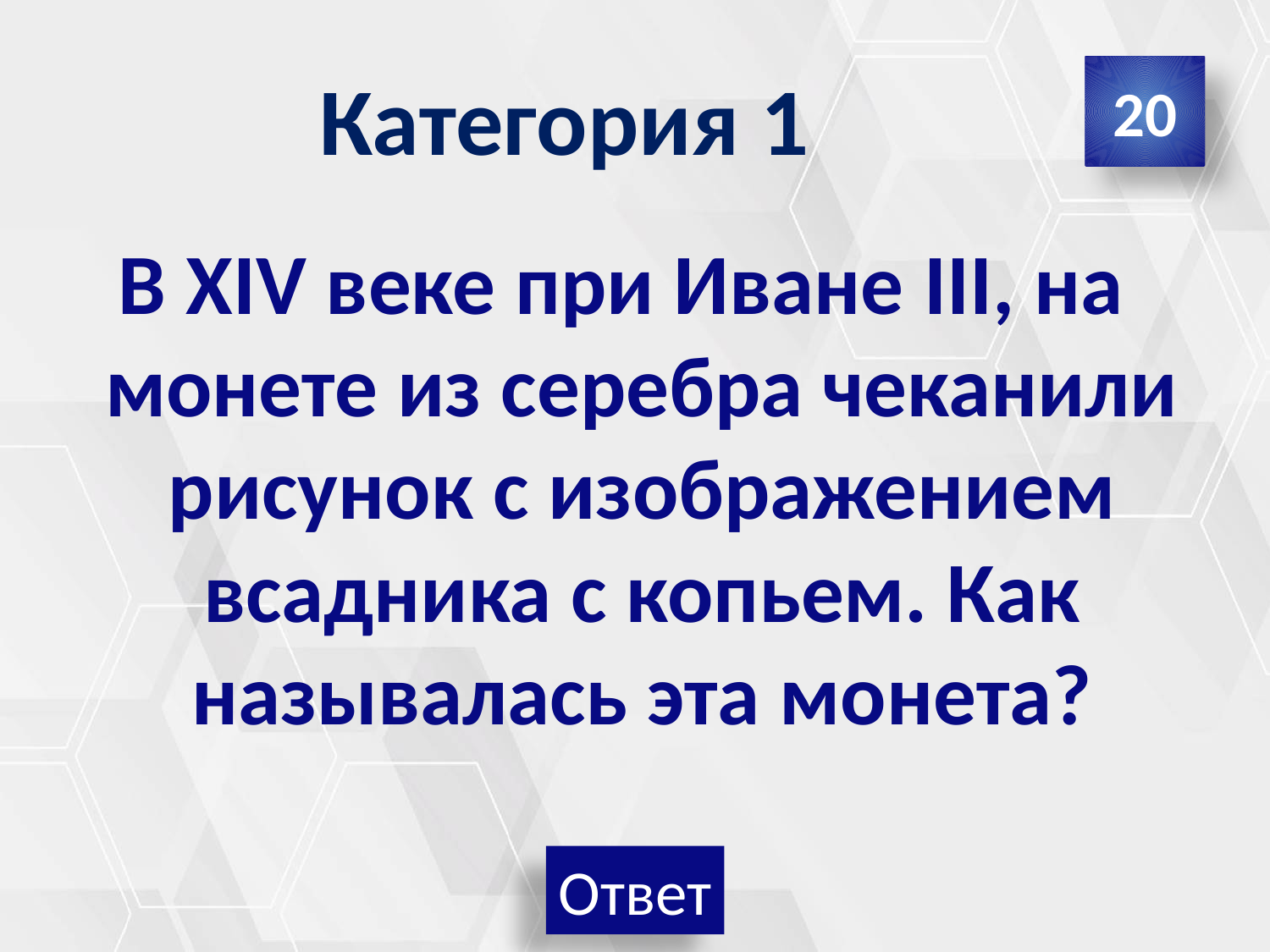

# Категория 1
20
В XIV веке при Иване III, на монете из серебра чеканили рисунок с изображением всадника с копьем. Как называлась эта монета?